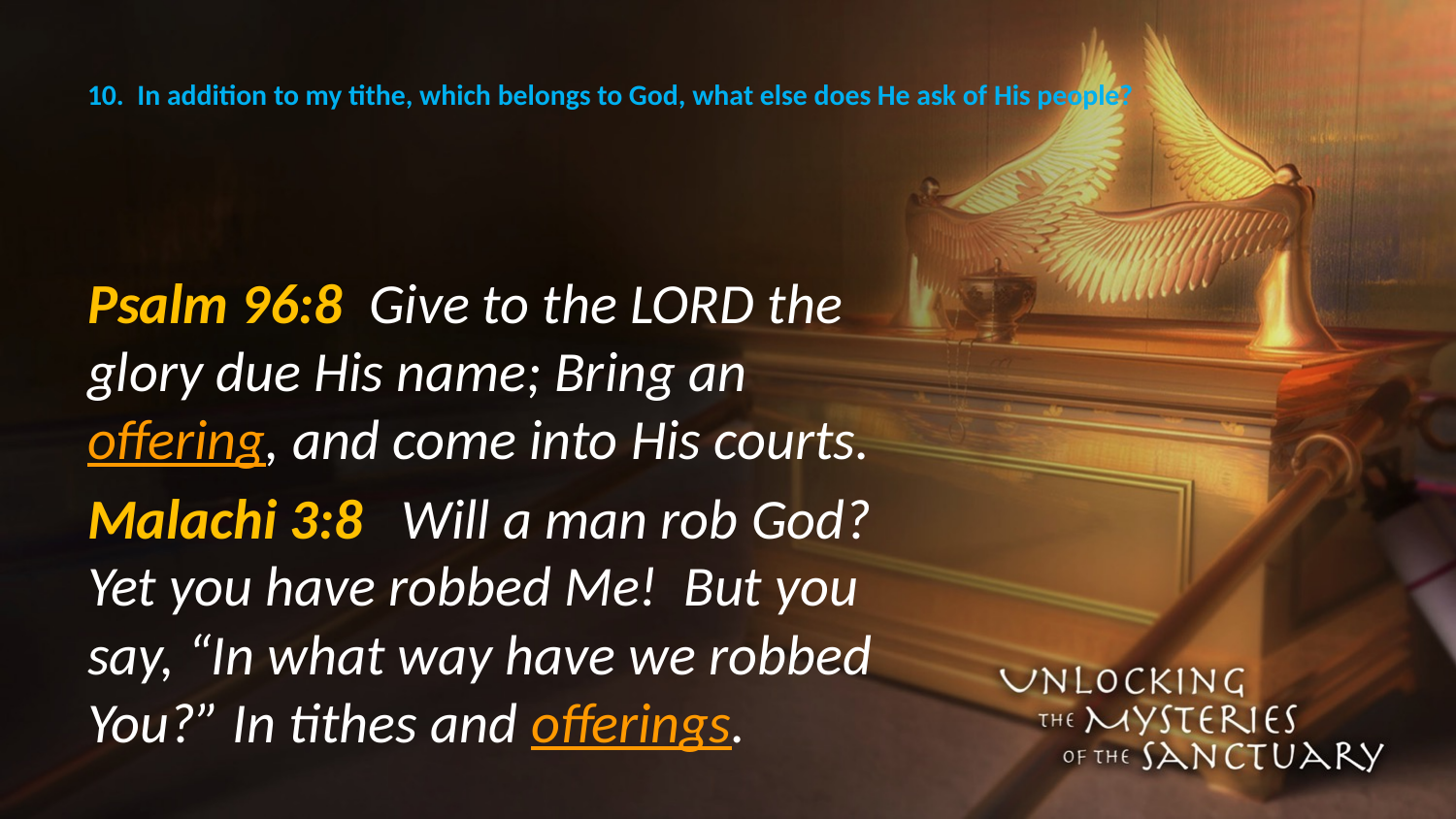

# 10.  In addition to my tithe, which belongs to God, what else does He ask of His people?

Psalm 96:8  Give to the LORD the glory due His name; Bring an offering, and come into His courts.
Malachi 3:8   Will a man rob God?  Yet you have robbed Me!  But you say, “In what way have we robbed You?” In tithes and offerings.